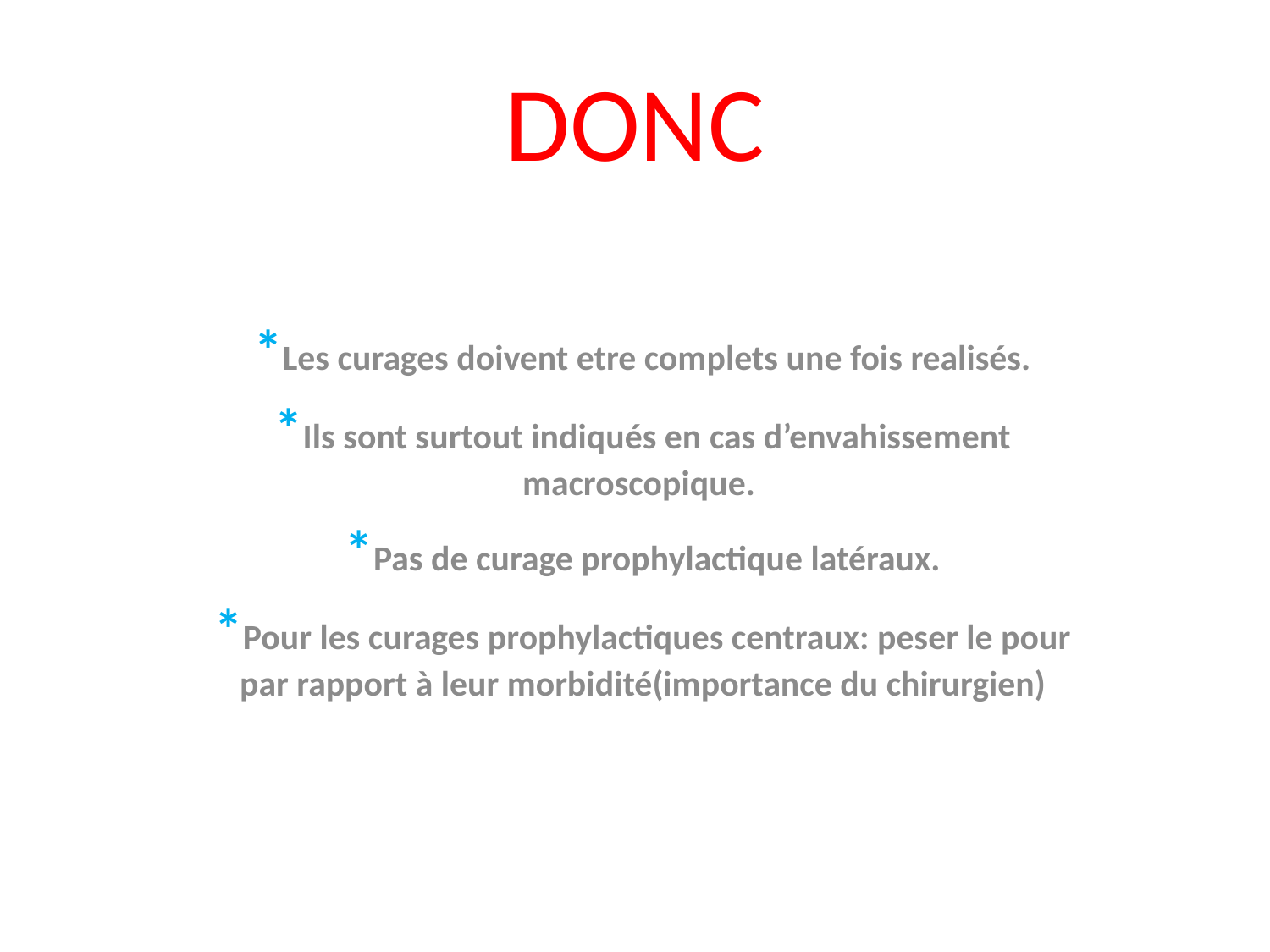

# DONC
*Les curages doivent etre complets une fois realisés.
*Ils sont surtout indiqués en cas d’envahissement macroscopique.
*Pas de curage prophylactique latéraux.
*Pour les curages prophylactiques centraux: peser le pour par rapport à leur morbidité(importance du chirurgien)